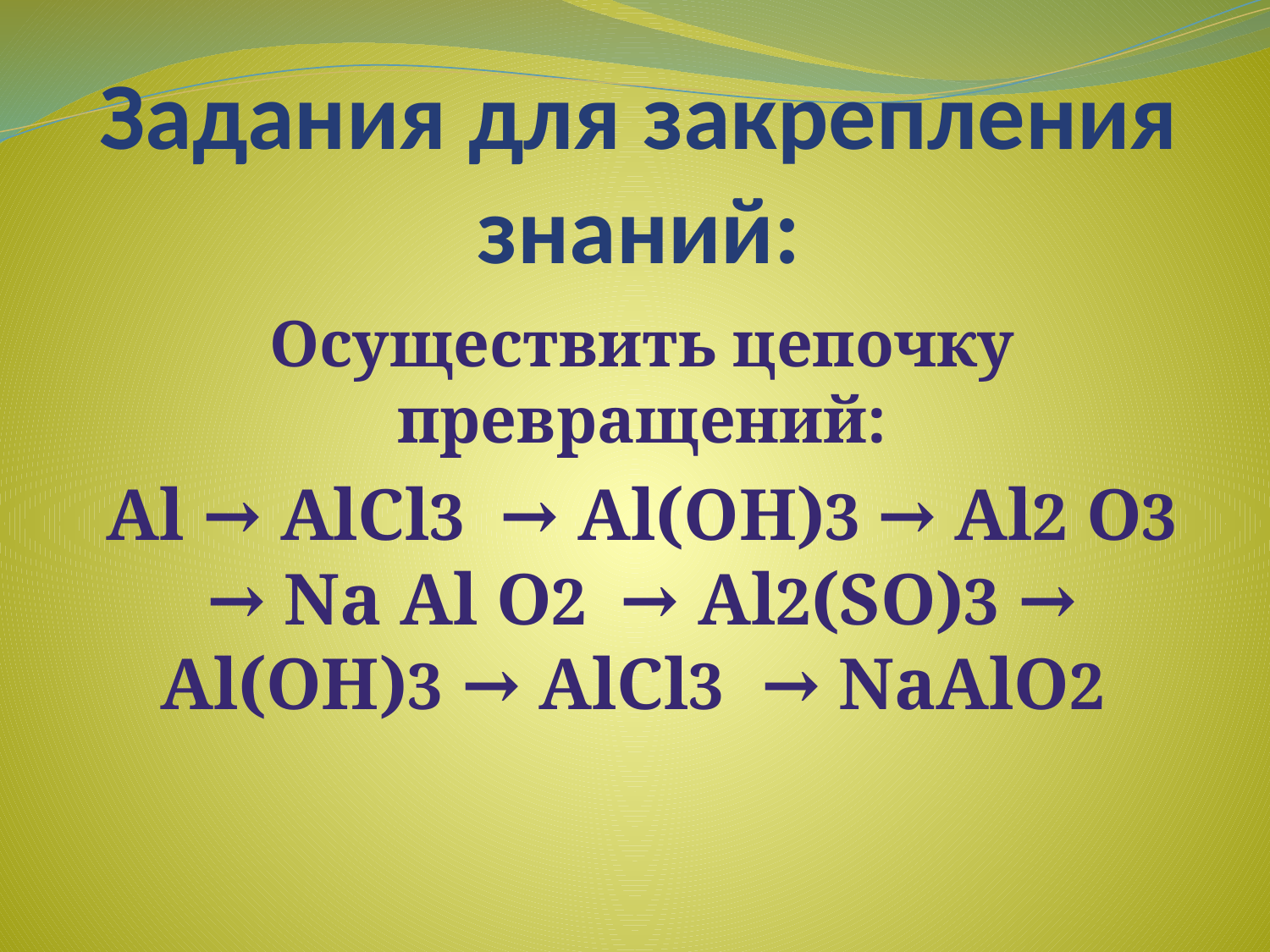

# Задания для закрепления знаний:
Осуществить цепочку превращений:
Аl → АlСl3  → Аl(ОН)3 → Аl2 О3 → Nа Аl О2  → Аl2(SО)3 → Аl(ОН)3 → АlСl3  → NаАlО2